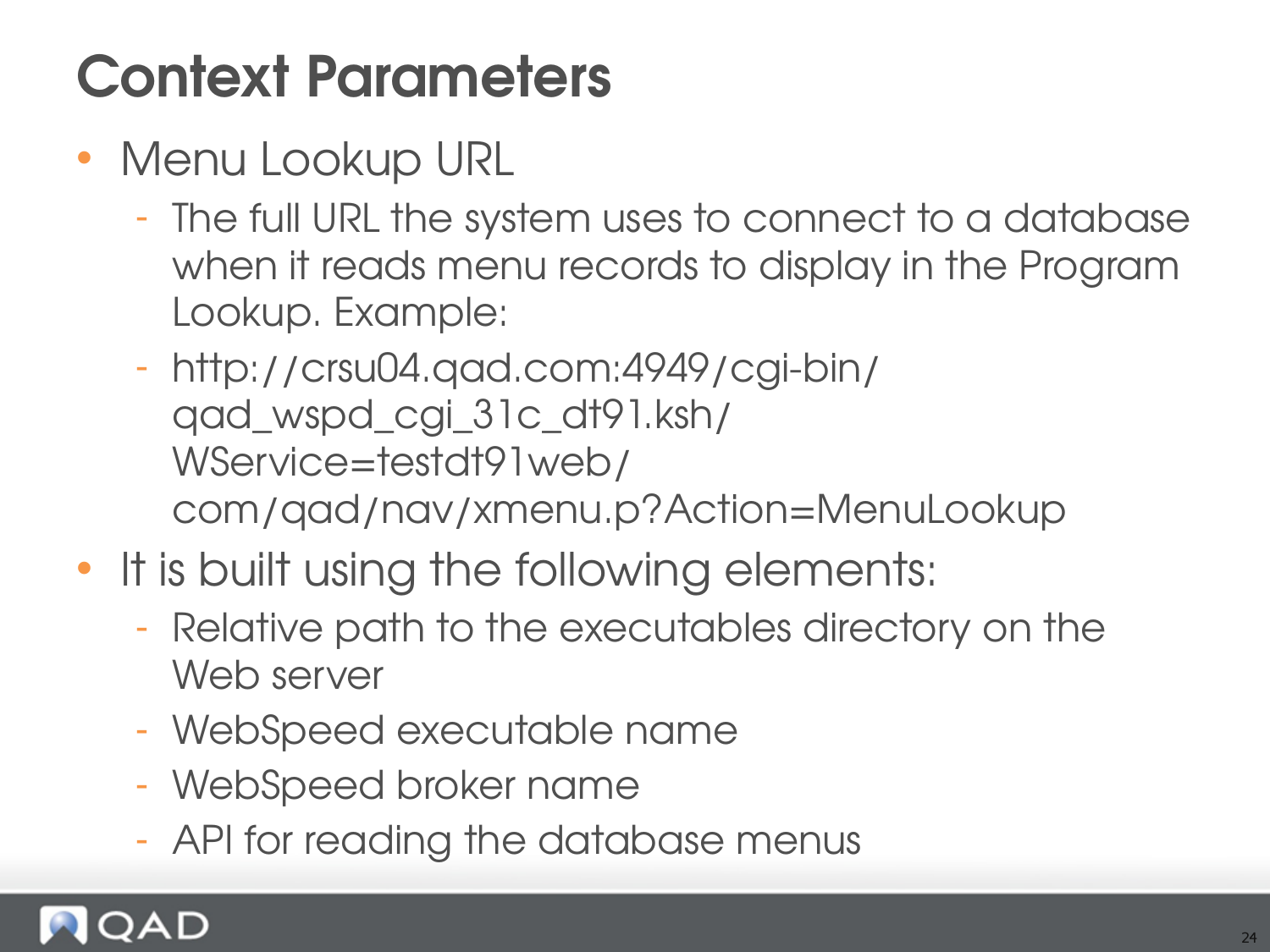

# Context Parameters
Menu Lookup URL
The full URL the system uses to connect to a database when it reads menu records to display in the Program Lookup. Example:
http://crsu04.qad.com:4949/cgi-bin/
qad_wspd_cgi_31c_dt91.ksh/ WService=testdt91web/
com/qad/nav/xmenu.p?Action=MenuLookup
It is built using the following elements:
Relative path to the executables directory on the Web server
WebSpeed executable name
WebSpeed broker name
API for reading the database menus

24